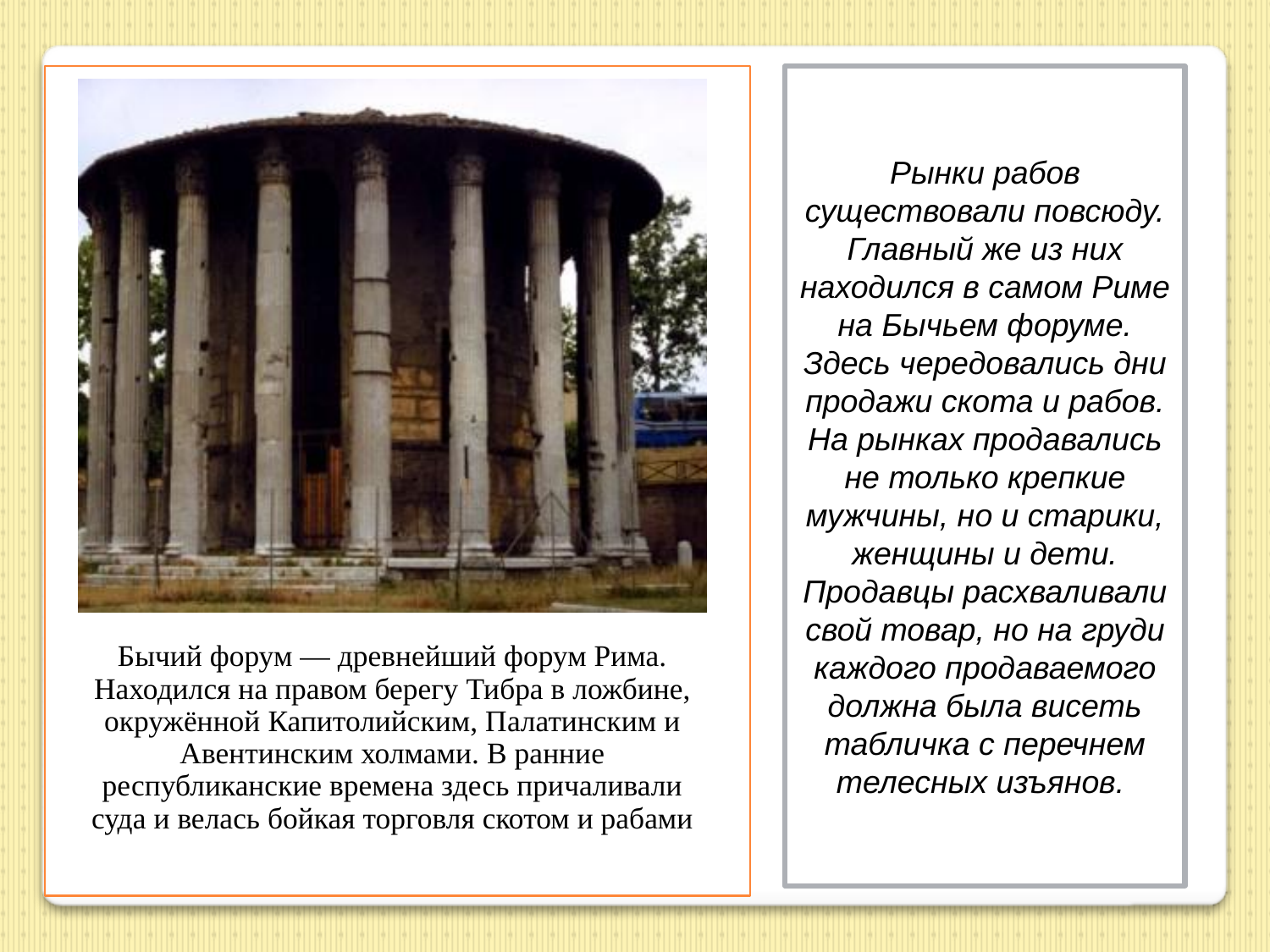

Бычий форум — древнейший форум Рима. Находился на правом берегу Тибра в ложбине, окружённой Капитолийским, Палатинским и Авентинским холмами. В ранние республиканские времена здесь причаливали суда и велась бойкая торговля скотом и рабами
Рынки рабов существовали повсюду. Главный же из них находился в самом Риме на Бычьем форуме. Здесь чередовались дни продажи скота и рабов. На рынках продавались не только крепкие мужчины, но и старики, женщины и дети. Продавцы расхваливали свой товар, но на груди каждого продаваемого должна была висеть табличка с перечнем телесных изъянов.